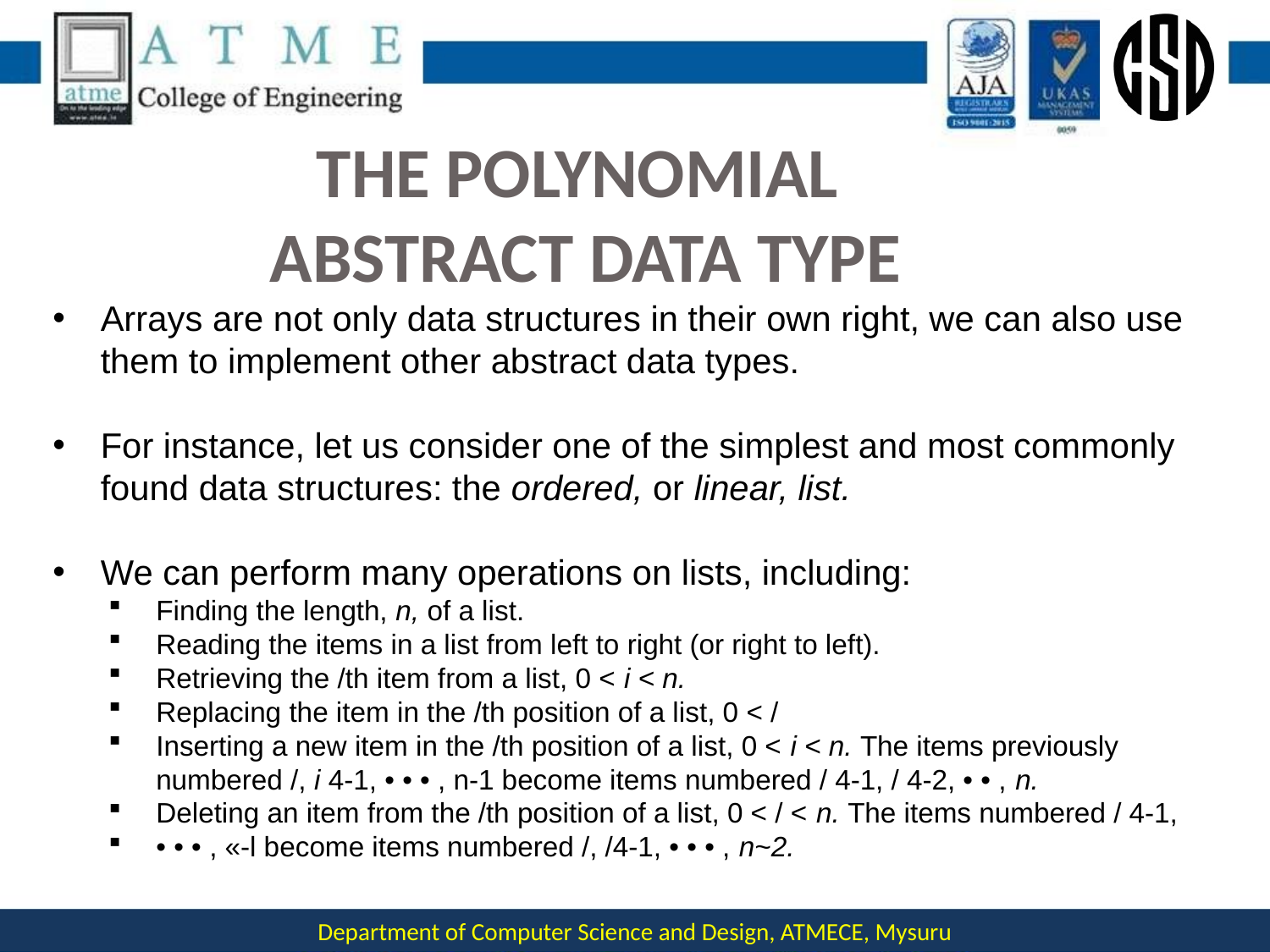

# THE POLYNOMIAL ABSTRACT DATA TYPE
Arrays are not only data structures in their own right, we can also use them to implement other abstract data types.

For instance, let us consider one of the simplest and most commonly found data structures: the ordered, or linear, list.

We can perform many operations on lists, including:
Finding the length, n, of a list.
Reading the items in a list from left to right (or right to left).
Retrieving the /th item from a list, 0 < i < n.
Replacing the item in the /th position of a list, 0 < /
Inserting a new item in the /th position of a list, 0 < i < n. The items previously numbered /, i 4-1, • • • , n-1 become items numbered / 4-1, / 4-2, • • , n.
Deleting an item from the /th position of a list, 0 < / < n. The items numbered / 4-1,
• • • , «-l become items numbered /, /4-1, • • • , n~2.